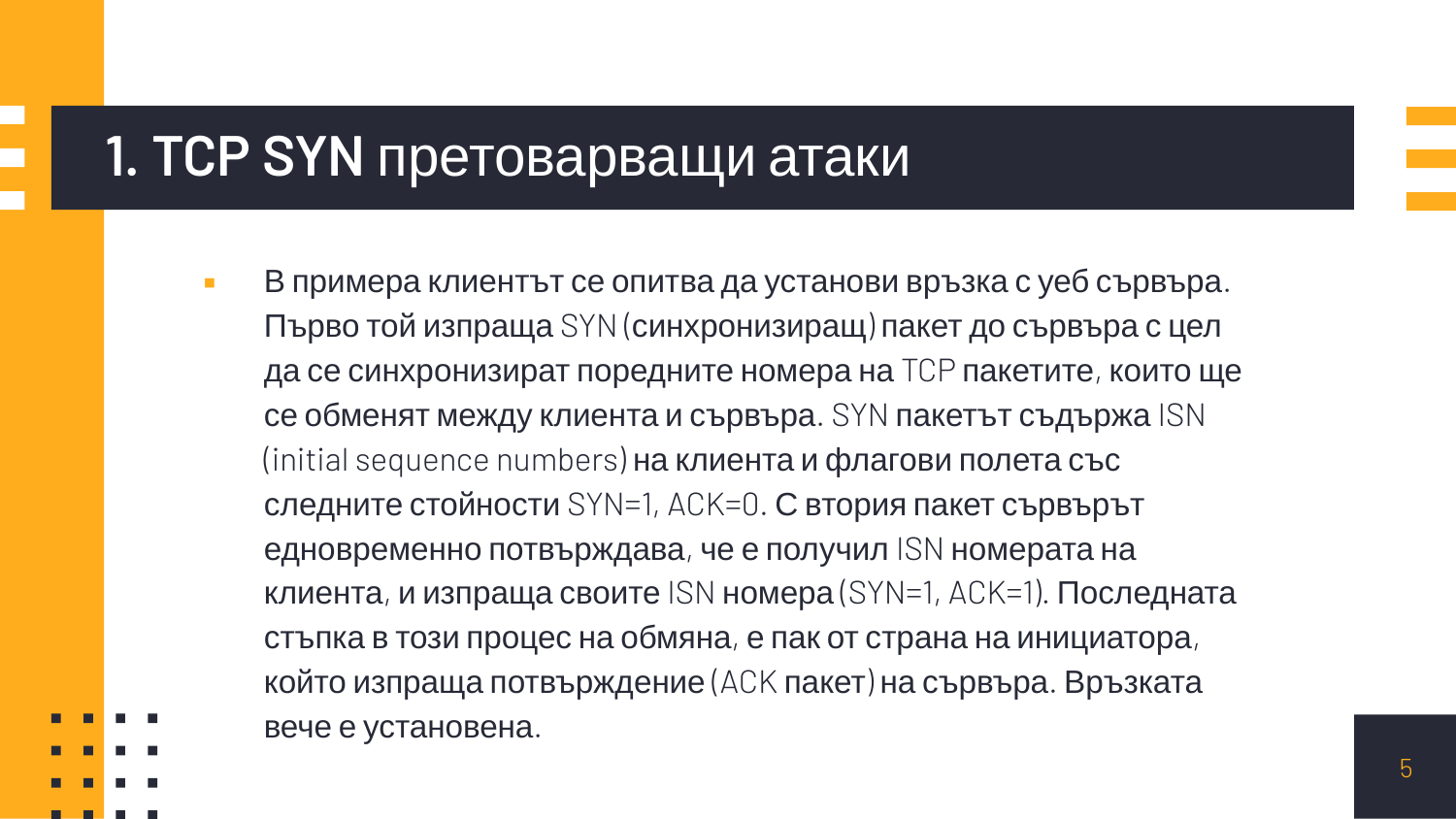

# 1. TCP SYN претоварващи атаки
В примера клиентът се опитва да установи връзка с уеб сървъра. Първо той изпраща SYN (синхронизиращ) пакет до сървъра с цел да се синхронизират поредните номера на TCP пакетите, които ще се обменят между клиента и сървъра. SYN пакетът съдържа ISN (initial sequence numbers) на клиента и флагови полета със следните стойности SYN=1, ACK=0. С втория пакет сървърът едновременно потвърждава, че е получил ISN номерата на клиента, и изпраща своите ISN номера (SYN=1, ACK=1). Последната стъпка в този процес на обмяна, е пак от страна на инициатора, който изпраща потвърждение (ACK пакет) на сървъра. Връзката вече е установена.
5